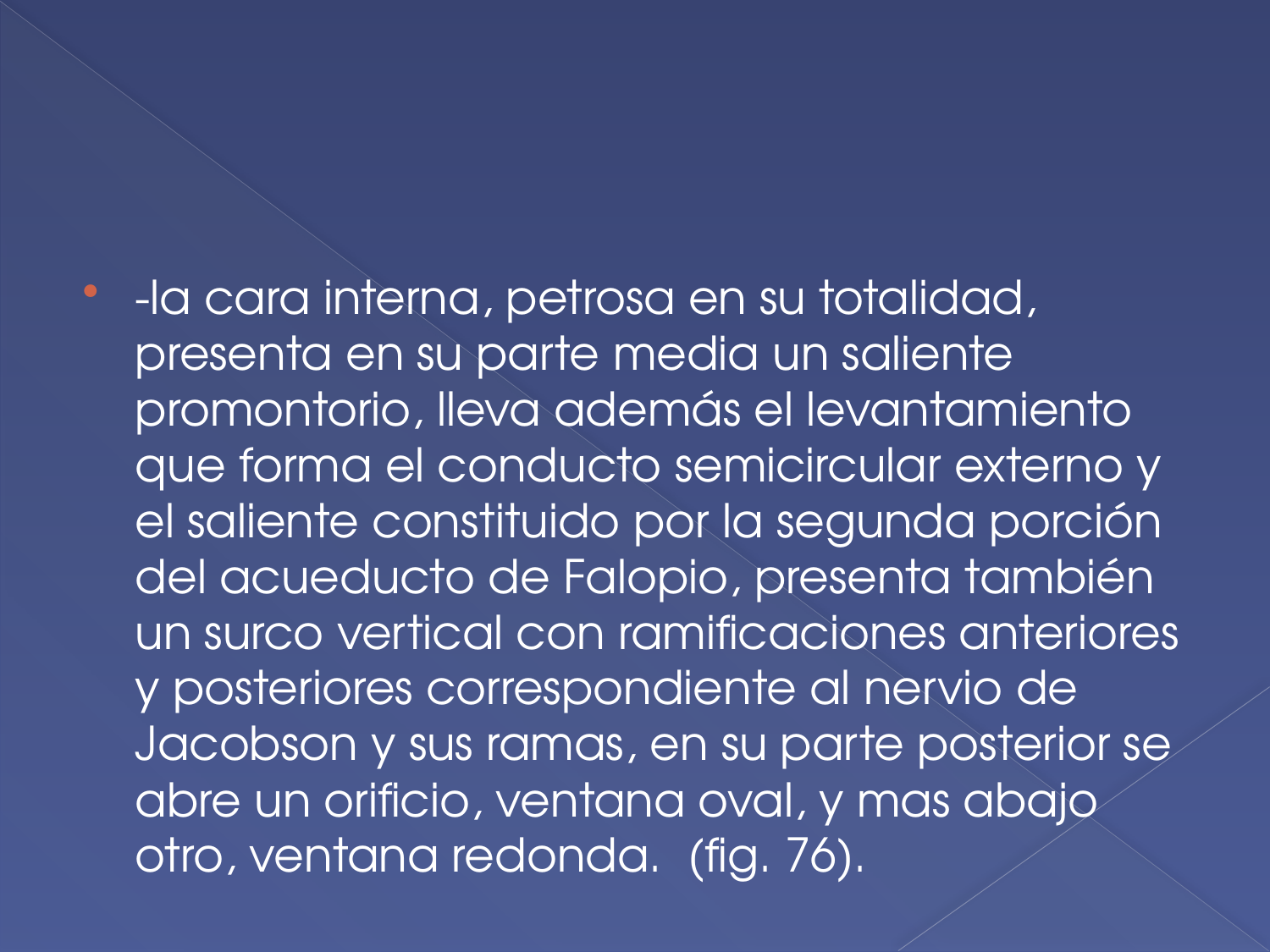

#
-la cara interna, petrosa en su totalidad, presenta en su parte media un saliente promontorio, lleva además el levantamiento que forma el conducto semicircular externo y el saliente constituido por la segunda porción del acueducto de Falopio, presenta también un surco vertical con ramificaciones anteriores y posteriores correspondiente al nervio de Jacobson y sus ramas, en su parte posterior se abre un orificio, ventana oval, y mas abajo otro, ventana redonda.  (fig. 76).